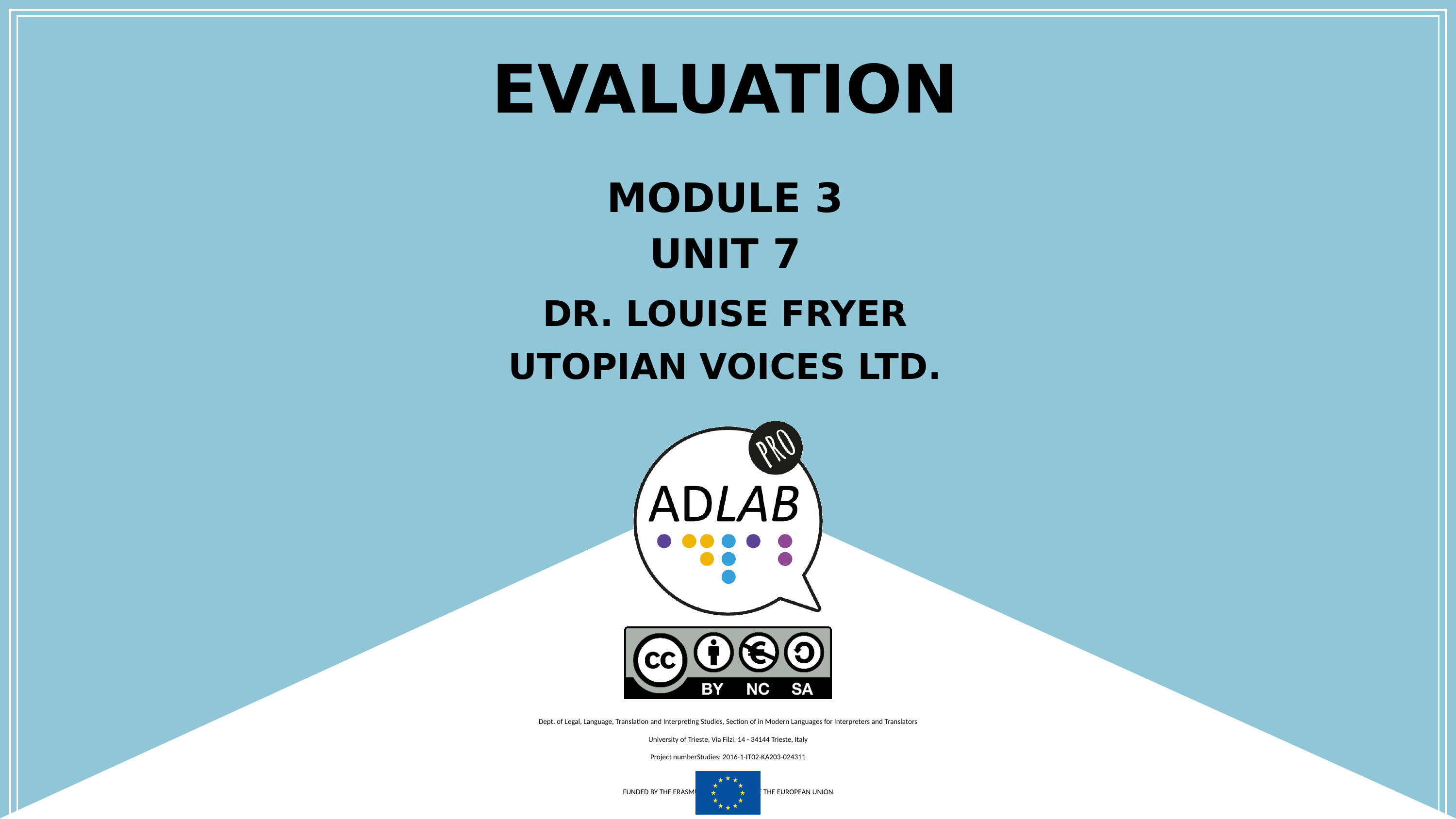

# Evaluation
Module 3
Unit 7
DR. Louise Fryer
Utopian Voices Ltd.